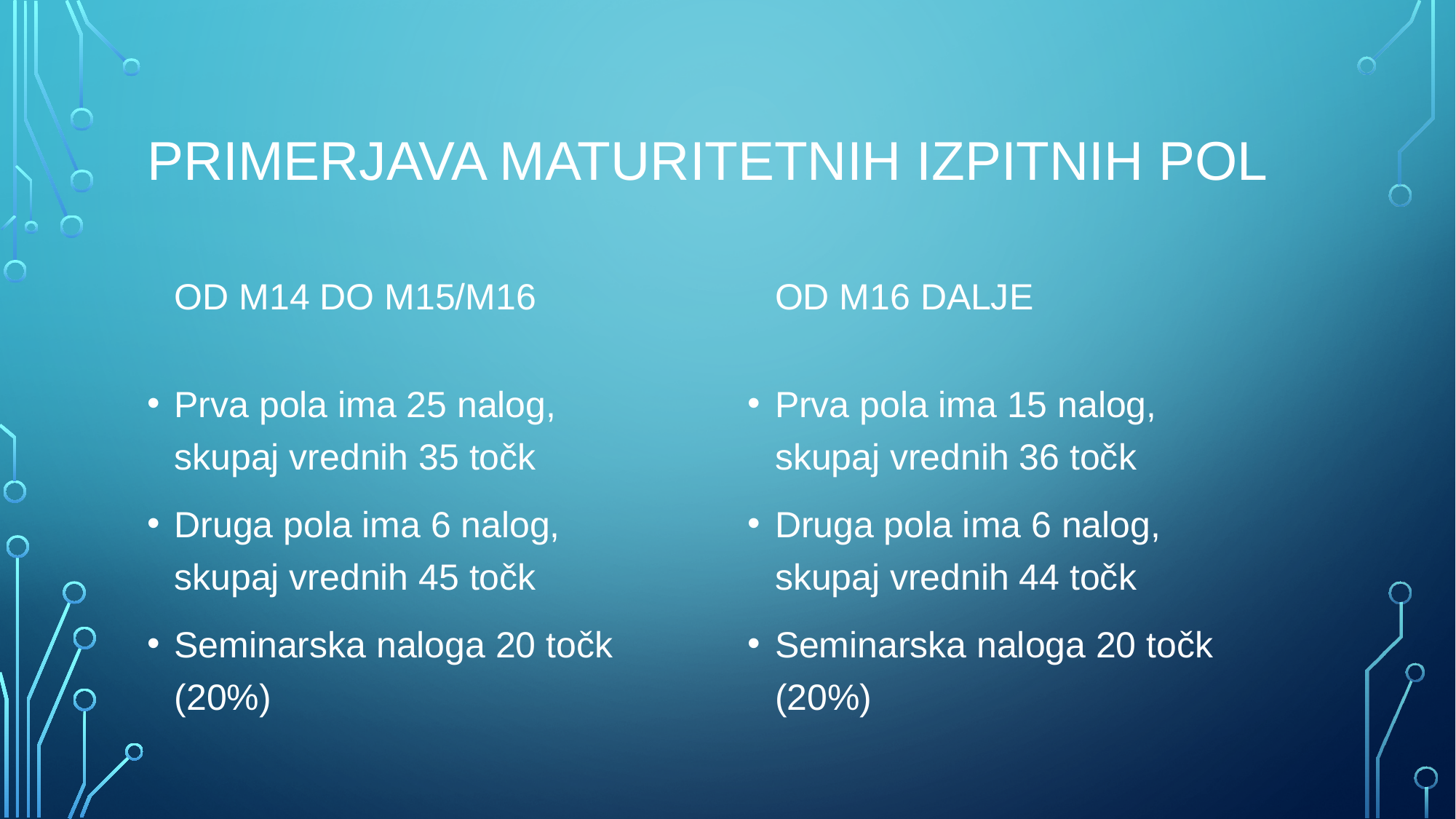

# Primerjava Maturitetnih izpitnih pol
Od M16 DALJE
oD M14 do M15/M16
Prva pola ima 25 nalog,
skupaj vrednih 35 točk
Druga pola ima 6 nalog,
skupaj vrednih 45 točk
Seminarska naloga 20 točk (20%)
Prva pola ima 15 nalog,
skupaj vrednih 36 točk
Druga pola ima 6 nalog,
skupaj vrednih 44 točk
Seminarska naloga 20 točk (20%)